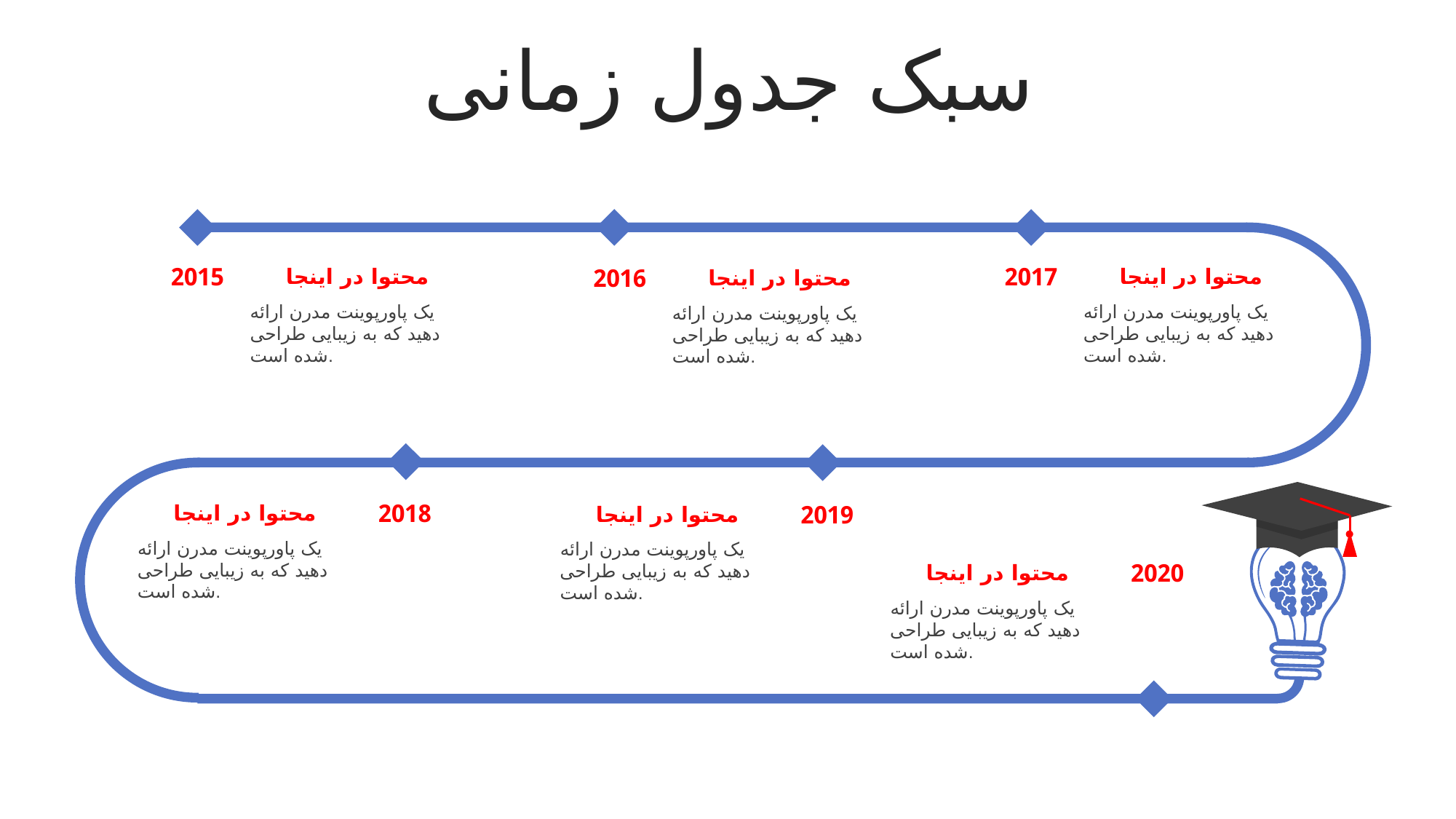

سبک جدول زمانی

2015
محتوا در اینجا
یک پاورپوینت مدرن ارائه دهید که به زیبایی طراحی شده است.

2017
محتوا در اینجا
یک پاورپوینت مدرن ارائه دهید که به زیبایی طراحی شده است.

2016
محتوا در اینجا
یک پاورپوینت مدرن ارائه دهید که به زیبایی طراحی شده است.

2018
محتوا در اینجا
یک پاورپوینت مدرن ارائه دهید که به زیبایی طراحی شده است.

2019
محتوا در اینجا
یک پاورپوینت مدرن ارائه دهید که به زیبایی طراحی شده است.

2020
محتوا در اینجا
یک پاورپوینت مدرن ارائه دهید که به زیبایی طراحی شده است.